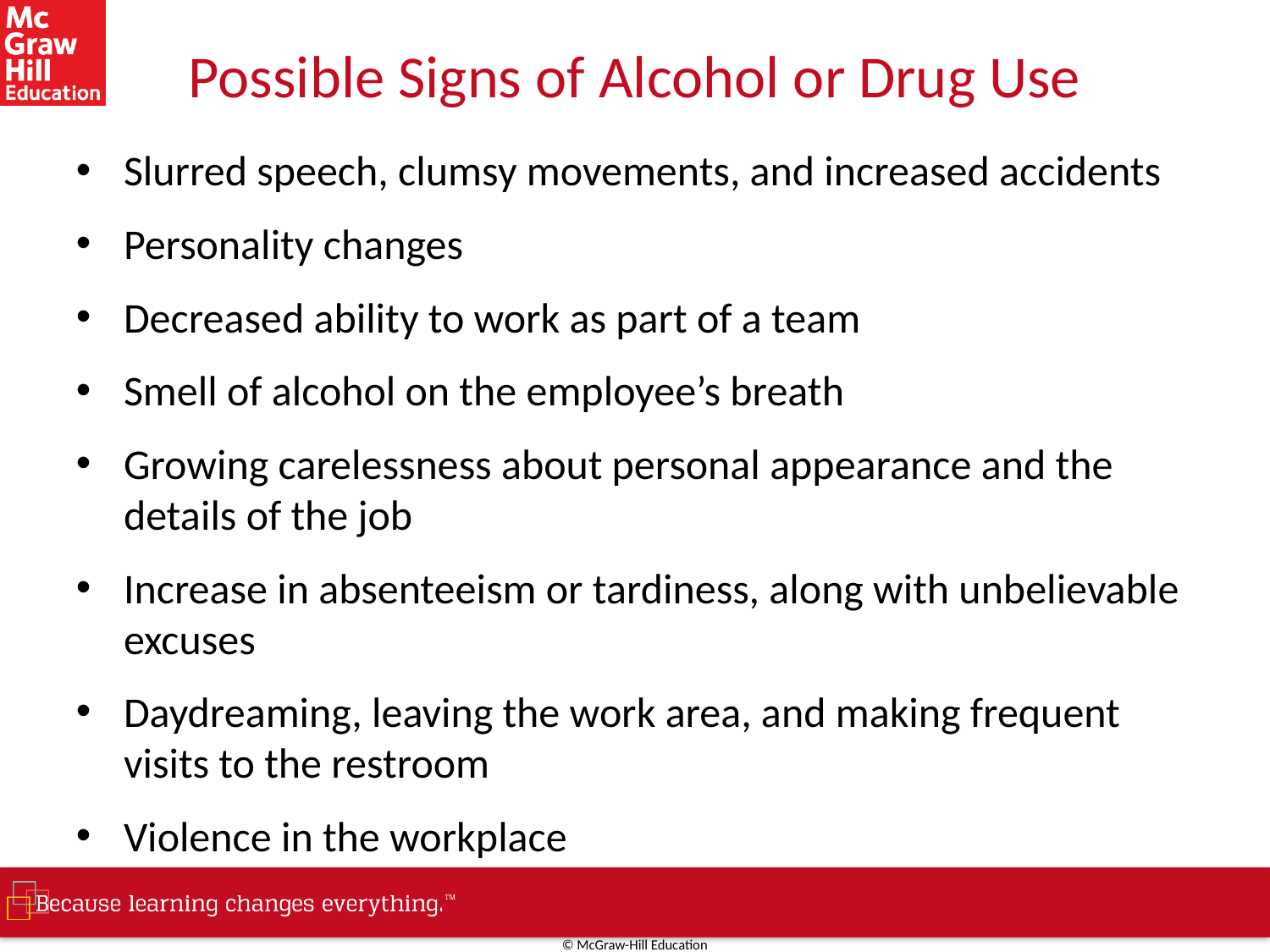

# Possible Signs of Alcohol or Drug Use
Slurred speech, clumsy movements, and increased accidents
Personality changes
Decreased ability to work as part of a team
Smell of alcohol on the employee’s breath
Growing carelessness about personal appearance and the details of the job
Increase in absenteeism or tardiness, along with unbelievable excuses
Daydreaming, leaving the work area, and making frequent visits to the restroom
Violence in the workplace